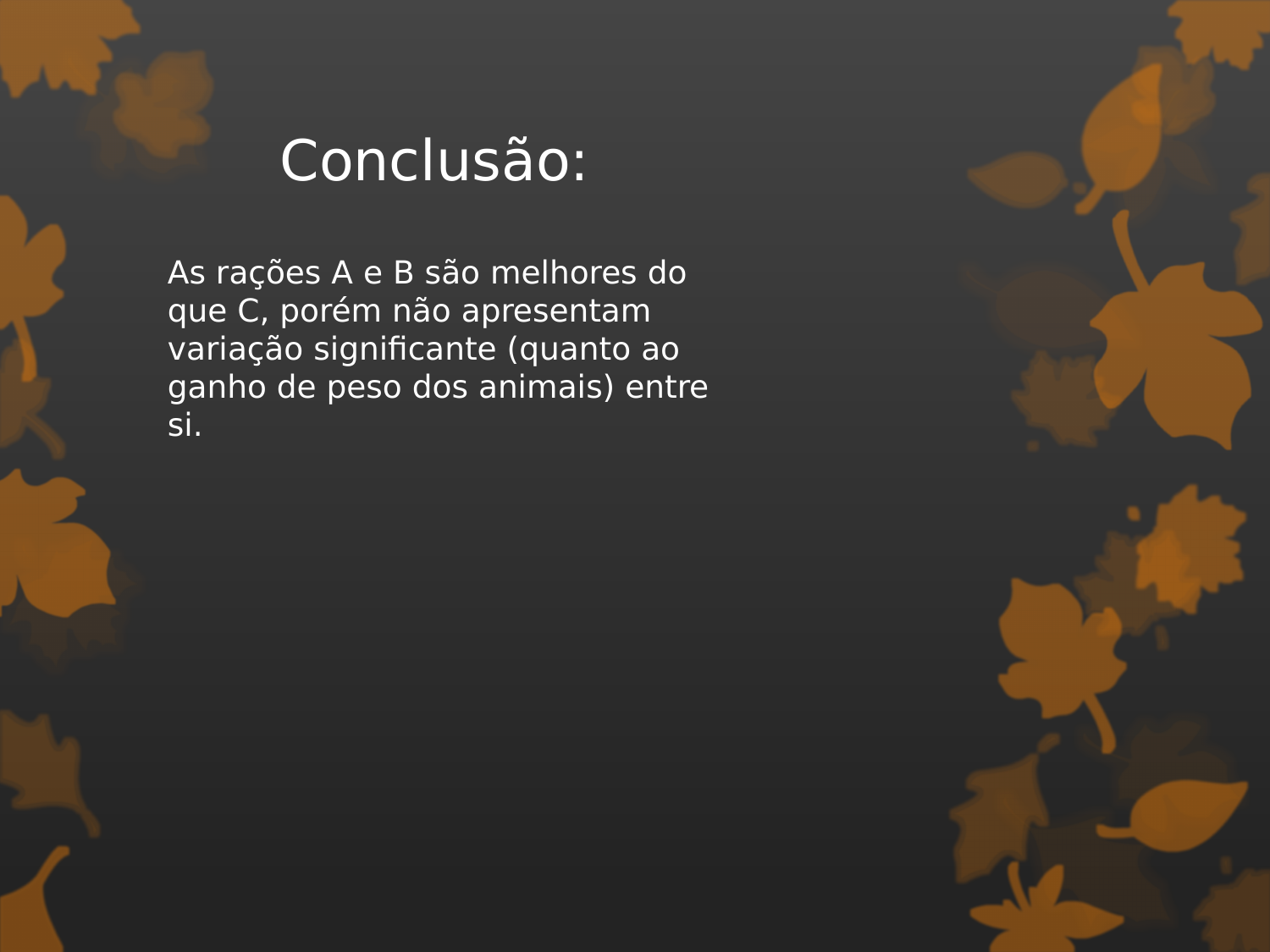

# Conclusão:
As rações A e B são melhores do que C, porém não apresentam variação significante (quanto ao ganho de peso dos animais) entre si.